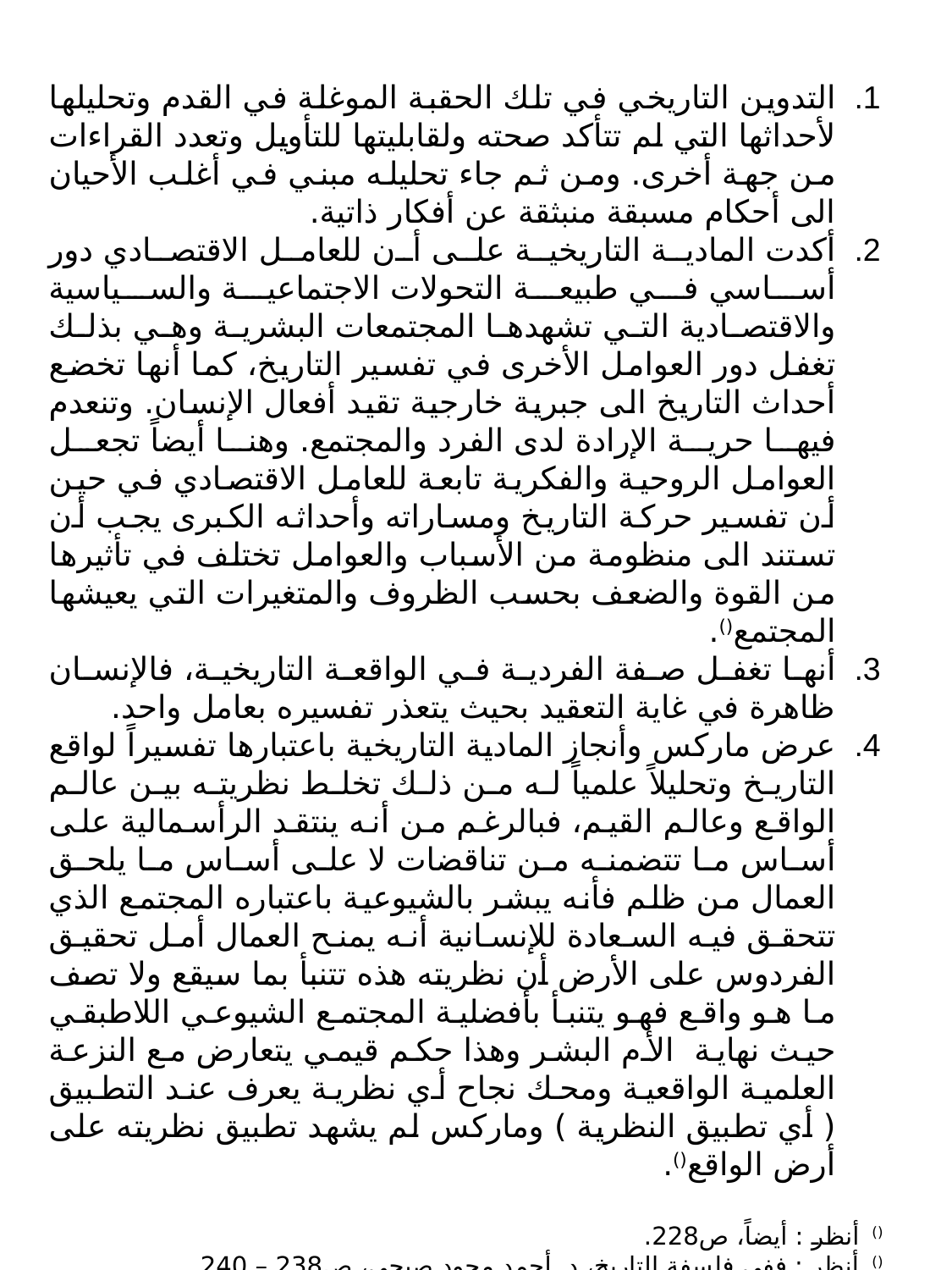

التدوين التاريخي في تلك الحقبة الموغلة في القدم وتحليلها لأحداثها التي لم تتأكد صحته ولقابليتها للتأويل وتعدد القراءات من جهة أخرى. ومن ثم جاء تحليله مبني في أغلب الأحيان الى أحكام مسبقة منبثقة عن أفكار ذاتية.
أكدت المادية التاريخية على أن للعامل الاقتصادي دور أساسي في طبيعة التحولات الاجتماعية والسياسية والاقتصادية التي تشهدها المجتمعات البشرية وهي بذلك تغفل دور العوامل الأخرى في تفسير التاريخ، كما أنها تخضع أحداث التاريخ الى جبرية خارجية تقيد أفعال الإنسان. وتنعدم فيها حرية الإرادة لدى الفرد والمجتمع. وهنا أيضاً تجعل العوامل الروحية والفكرية تابعة للعامل الاقتصادي في حين أن تفسير حركة التاريخ ومساراته وأحداثه الكبرى يجب أن تستند الى منظومة من الأسباب والعوامل تختلف في تأثيرها من القوة والضعف بحسب الظروف والمتغيرات التي يعيشها المجتمع().
أنها تغفل صفة الفردية في الواقعة التاريخية، فالإنسان ظاهرة في غاية التعقيد بحيث يتعذر تفسيره بعامل واحد.
عرض ماركس وأنجاز المادية التاريخية باعتبارها تفسيراً لواقع التاريخ وتحليلاً علمياً له من ذلك تخلط نظريته بين عالم الواقع وعالم القيم، فبالرغم من أنه ينتقد الرأسمالية على أساس ما تتضمنه من تناقضات لا على أساس ما يلحق العمال من ظلم فأنه يبشر بالشيوعية باعتباره المجتمع الذي تتحقق فيه السعادة للإنسانية أنه يمنح العمال أمل تحقيق الفردوس على الأرض أن نظريته هذه تتنبأ بما سيقع ولا تصف ما هو واقع فهو يتنبأ بأفضلية المجتمع الشيوعي اللاطبقي حيث نهاية  الأم البشر وهذا حكم قيمي يتعارض مع النزعة العلمية الواقعية ومحك نجاح أي نظرية يعرف عند التطبيق ( أي تطبيق النظرية ) وماركس لم يشهد تطبيق نظريته على أرض الواقع().

()  أنظر : أيضاً، ص228.
()  أنظر : ففي فلسفة التاريخ، د. أحمد محود صبحي، ص238 – 240.